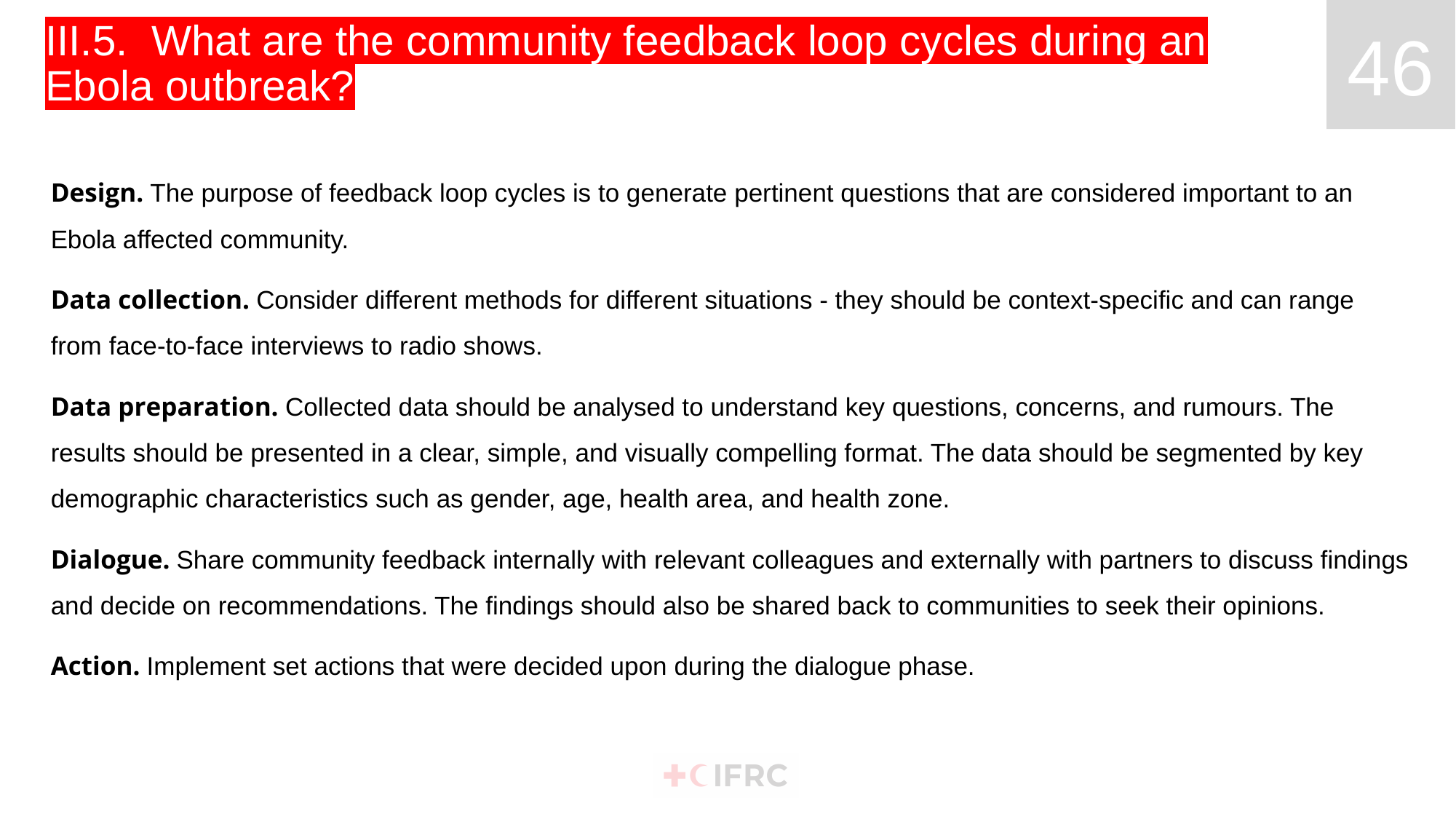

# III.5.  What are the community feedback loop cycles during an Ebola outbreak?
Design. The purpose of feedback loop cycles is to generate pertinent questions that are considered important to an Ebola affected community.
Data collection. Consider different methods for different situations - they should be context-specific and can range from face-to-face interviews to radio shows.
Data preparation. Collected data should be analysed to understand key questions, concerns, and rumours. The results should be presented in a clear, simple, and visually compelling format. The data should be segmented by key demographic characteristics such as gender, age, health area, and health zone.
Dialogue. Share community feedback internally with relevant colleagues and externally with partners to discuss findings and decide on recommendations. The findings should also be shared back to communities to seek their opinions.
Action. Implement set actions that were decided upon during the dialogue phase.